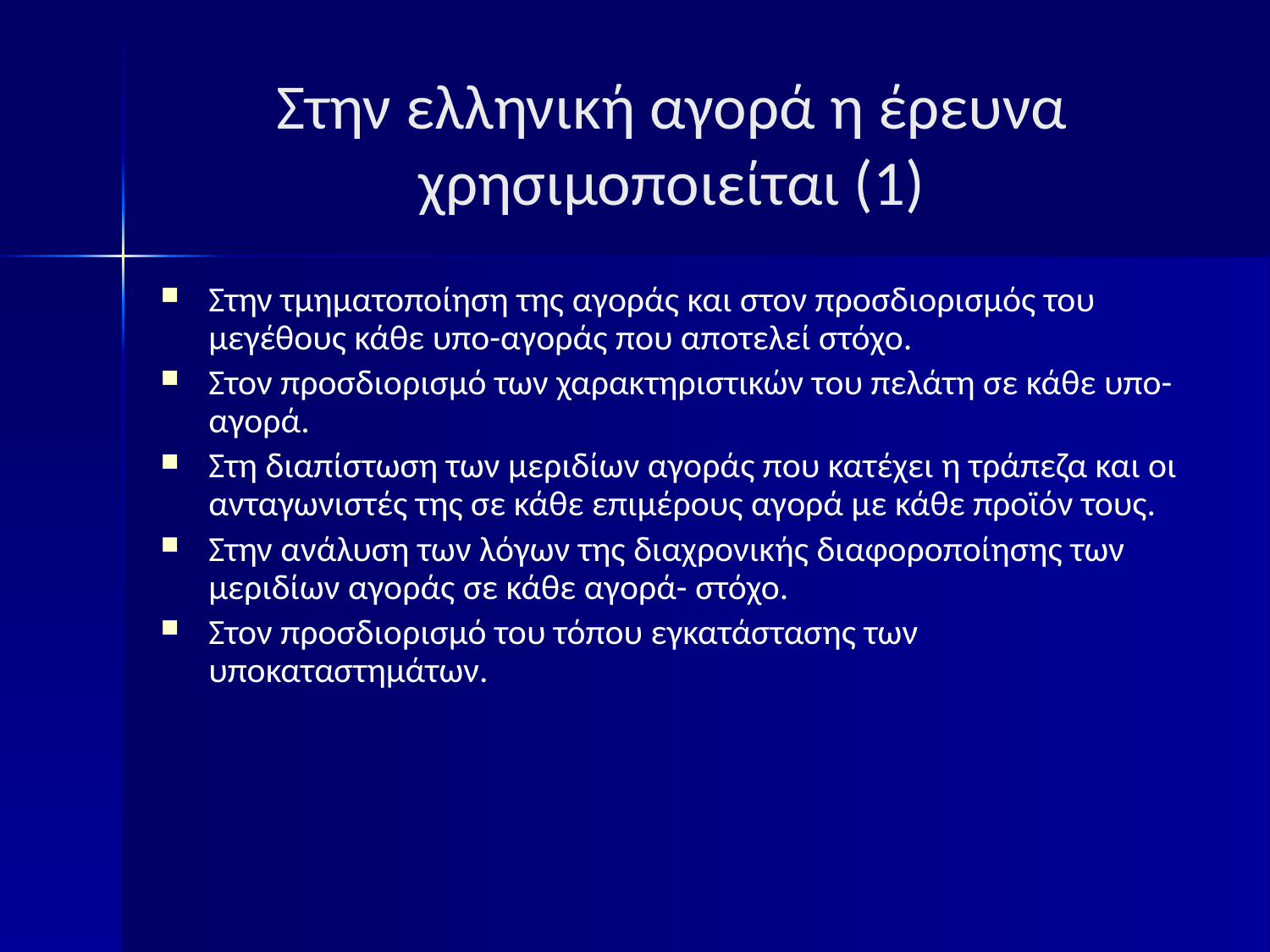

# Στην ελληνική αγορά η έρευνα χρησιμοποιείται (1)
Στην τμηματοποίηση της αγοράς και στον προσδιορισμός του μεγέθους κάθε υπο-αγοράς που αποτελεί στόχο.
Στον προσδιορισμό των χαρακτηριστικών του πελάτη σε κάθε υπο-αγορά.
Στη διαπίστωση των μεριδίων αγοράς που κατέχει η τράπεζα και οι ανταγωνιστές της σε κάθε επιμέρους αγορά με κάθε προϊόν τους.
Στην ανάλυση των λόγων της διαχρονικής διαφοροποίησης των μεριδίων αγοράς σε κάθε αγορά- στόχο.
Στον προσδιορισμό του τόπου εγκατάστασης των υποκαταστημάτων.